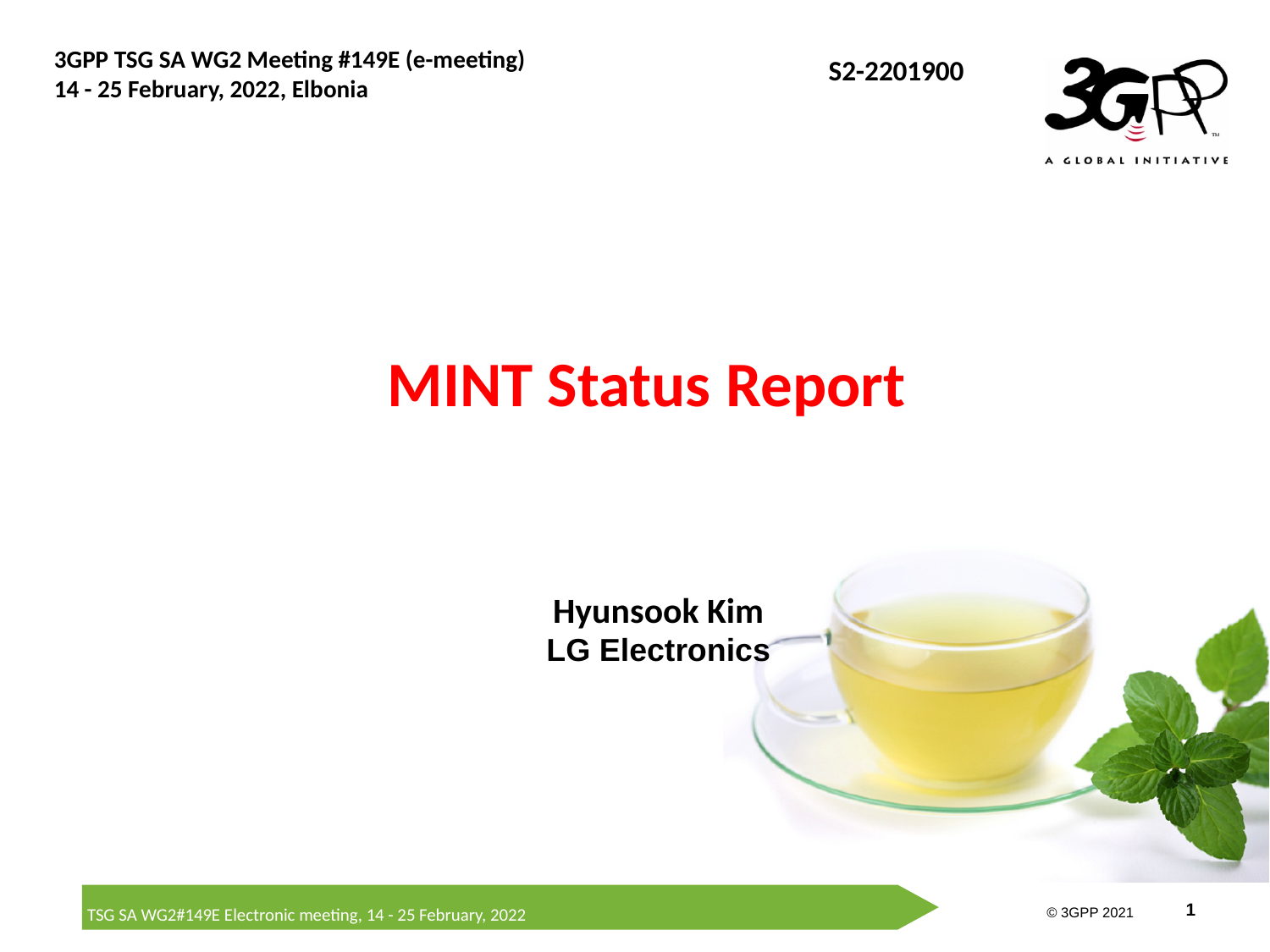

# MINT Status Report
Hyunsook Kim
LG Electronics